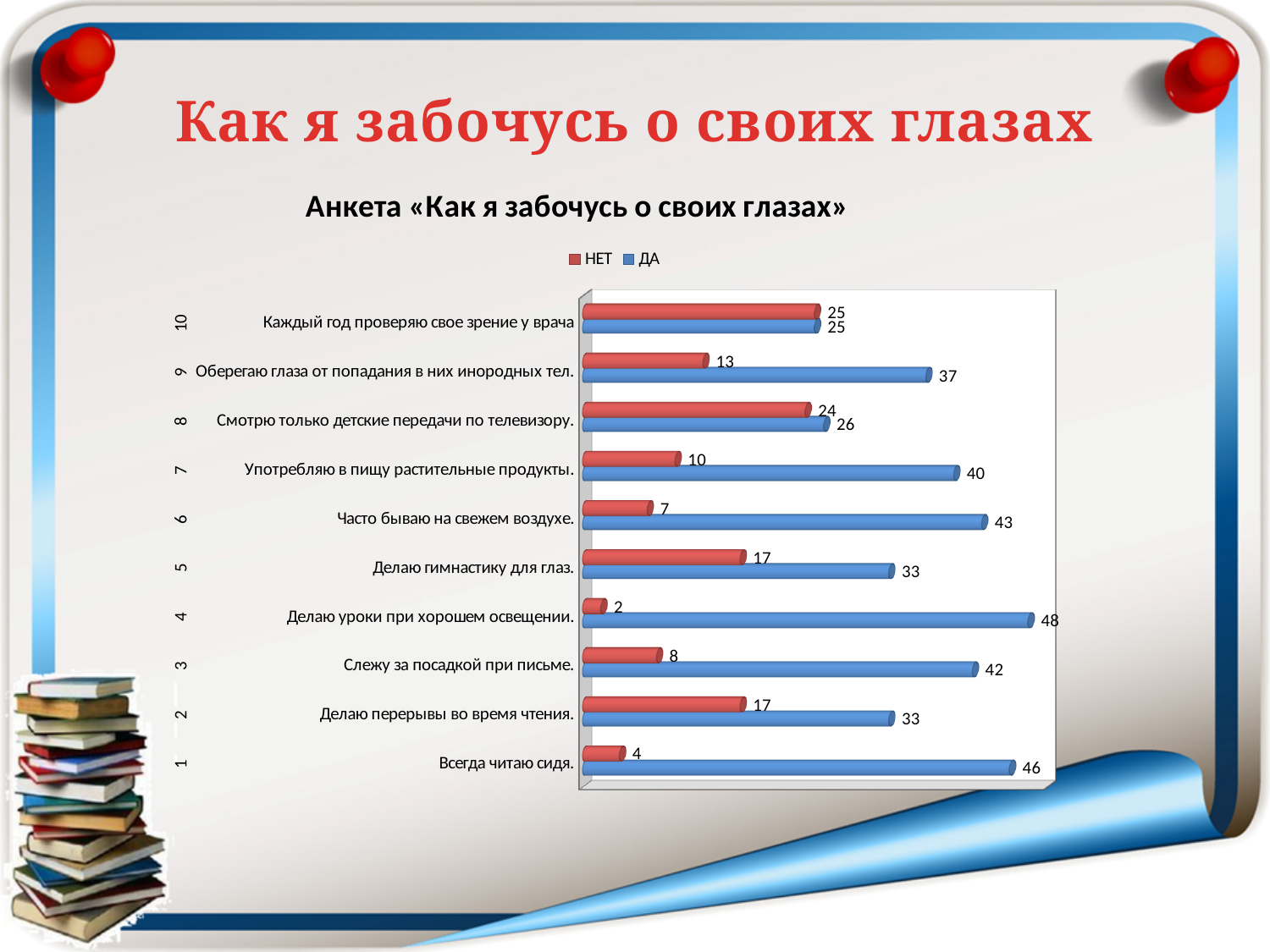

Как я забочусь о своих глазах

[unsupported chart]